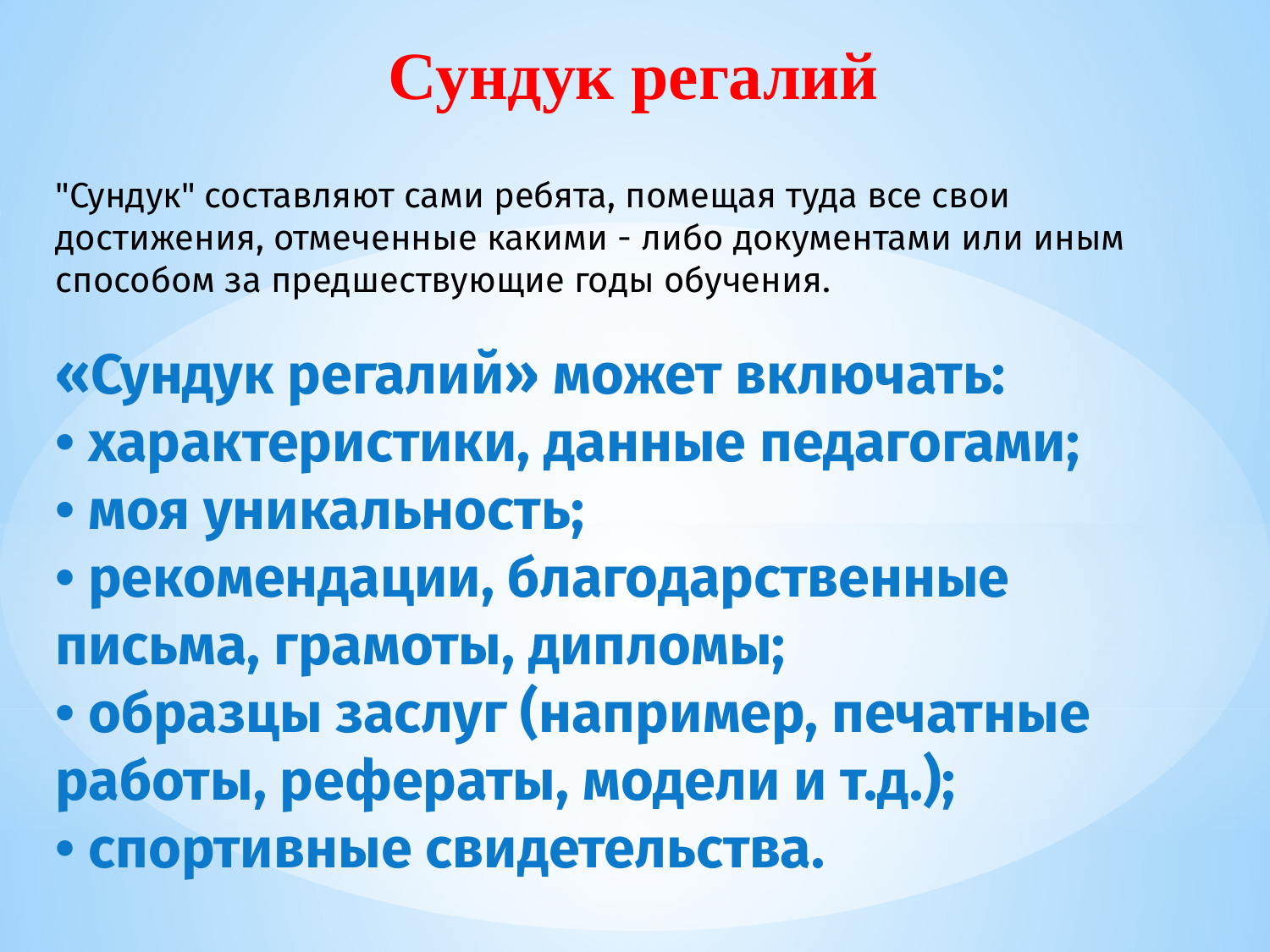

# Сундук регалий
"Сундук" составляют сами ребята, помещая туда все свои достижения, отмеченные какими - либо документами или иным способом за предшествующие годы обучения.
«Сундук регалий» может включать:
• характеристики, данные педагогами;
• моя уникальность;
• рекомендации, благодарственные письма, грамоты, дипломы;
• образцы заслуг (например, печатные работы, рефераты, модели и т.д.);
• спортивные свидетельства.